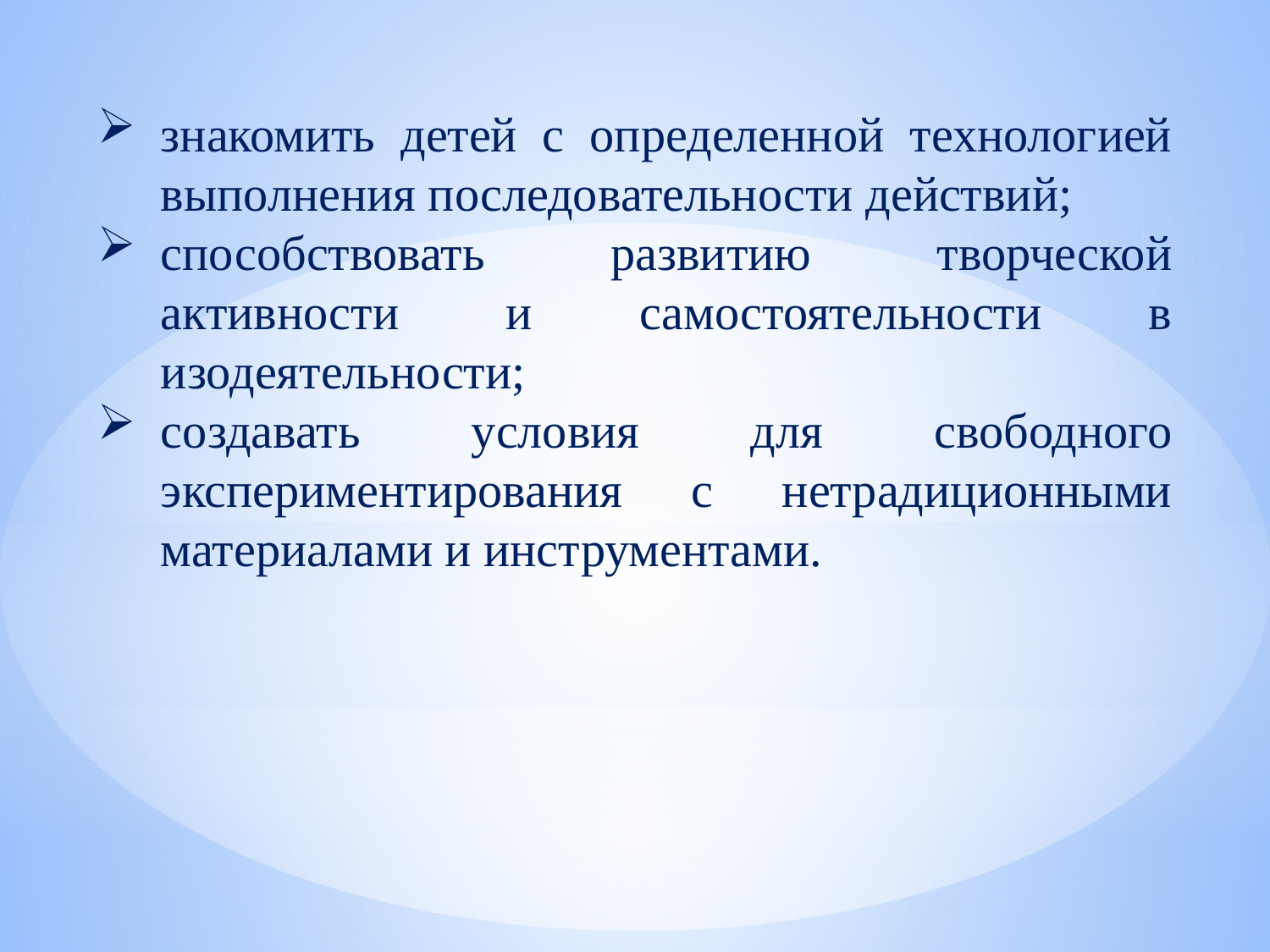

знакомить детей с определенной технологией выполнения последовательности действий;
способствовать развитию творческой активности и самостоятельности в изодеятельности;
создавать условия для свободного экспериментирования с нетрадиционными материалами и инструментами.